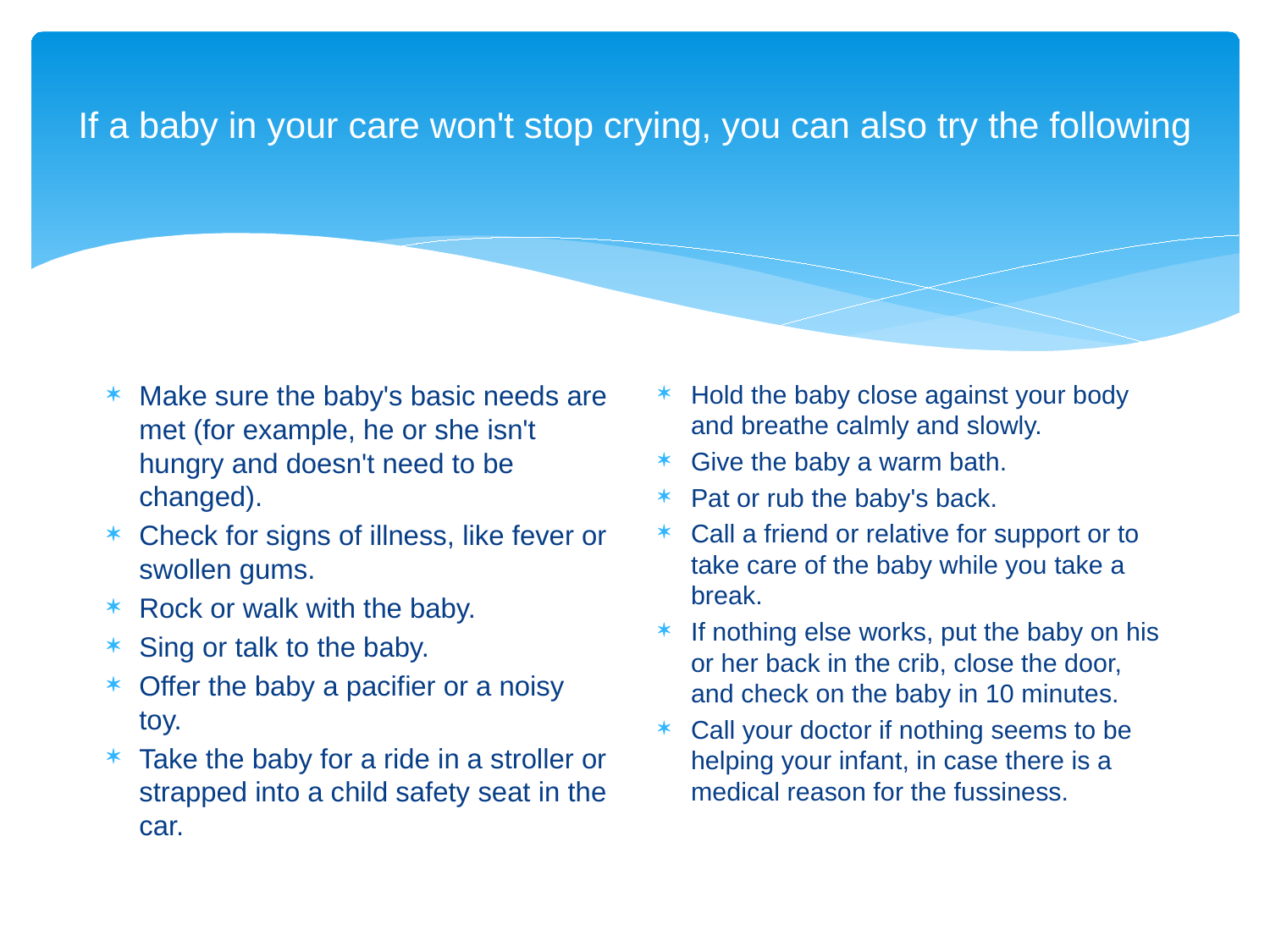

# If a baby in your care won't stop crying, you can also try the following
Make sure the baby's basic needs are met (for example, he or she isn't hungry and doesn't need to be changed).
Check for signs of illness, like fever or swollen gums.
Rock or walk with the baby.
Sing or talk to the baby.
Offer the baby a pacifier or a noisy toy.
Take the baby for a ride in a stroller or strapped into a child safety seat in the car.

Hold the baby close against your body and breathe calmly and slowly.
Give the baby a warm bath.
Pat or rub the baby's back.
Call a friend or relative for support or to take care of the baby while you take a break.
If nothing else works, put the baby on his or her back in the crib, close the door, and check on the baby in 10 minutes.
Call your doctor if nothing seems to be helping your infant, in case there is a medical reason for the fussiness.